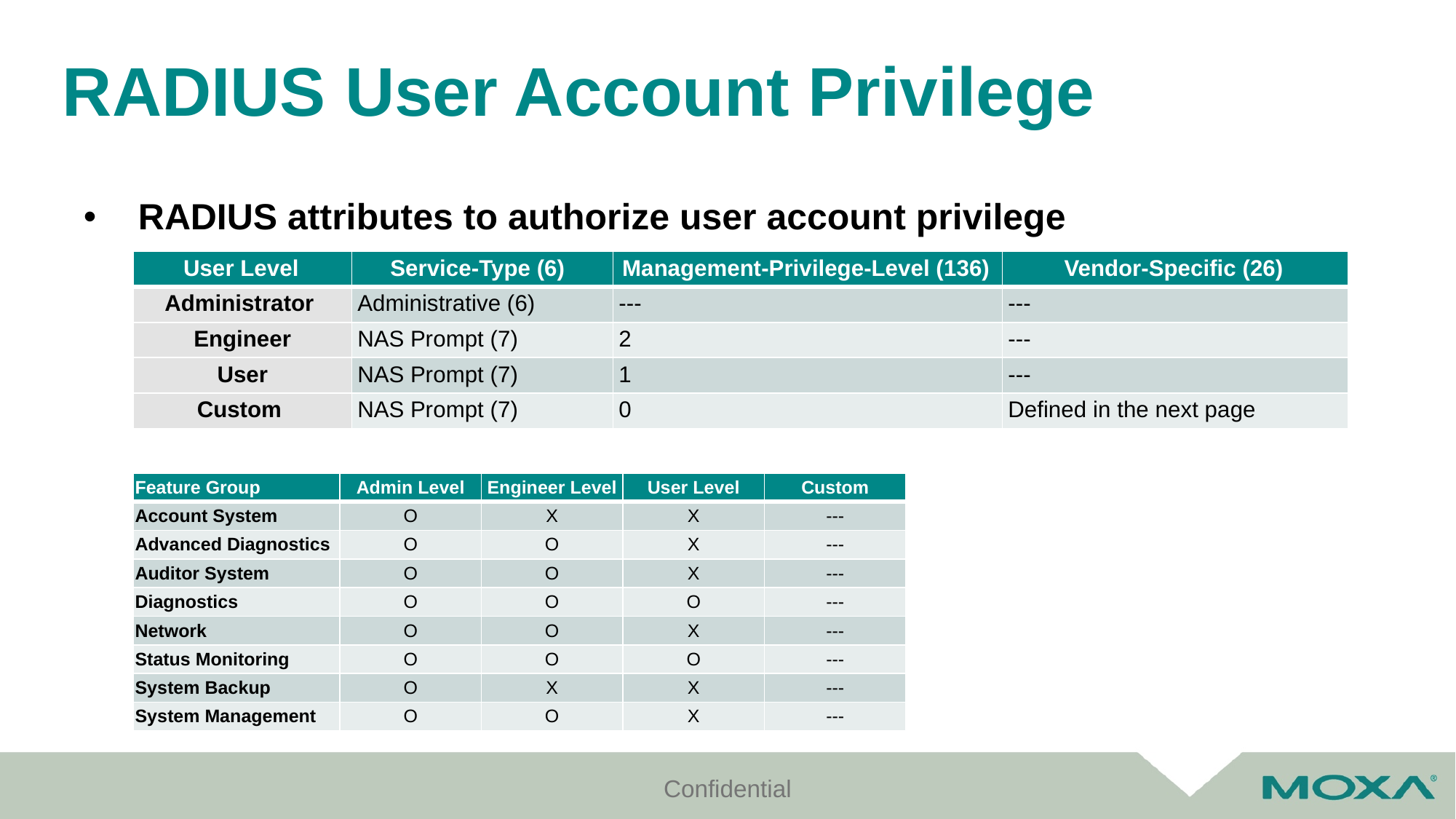

# RADIUS User Account Privilege

RADIUS attributes to authorize user account privilege

| User Level | Service-Type (6) | Management-Privilege-Level (136) | Vendor-Specific (26) |
| --- | --- | --- | --- |
| Administrator | Administrative (6) | --- | --- |
| Engineer | NAS Prompt (7) | 2 | --- |
| User | NAS Prompt (7) | 1 | --- |
| Custom | NAS Prompt (7) | 0 | Defined in the next page |
| Feature Group | Admin Level | Engineer Level | User Level | Custom |
| --- | --- | --- | --- | --- |
| Account System | O | X | X | --- |
| Advanced Diagnostics | O | O | X | --- |
| Auditor System | O | O | X | --- |
| Diagnostics | O | O | O | --- |
| Network | O | O | X | --- |
| Status Monitoring | O | O | O | --- |
| System Backup | O | X | X | --- |
| System Management | O | O | X | --- |